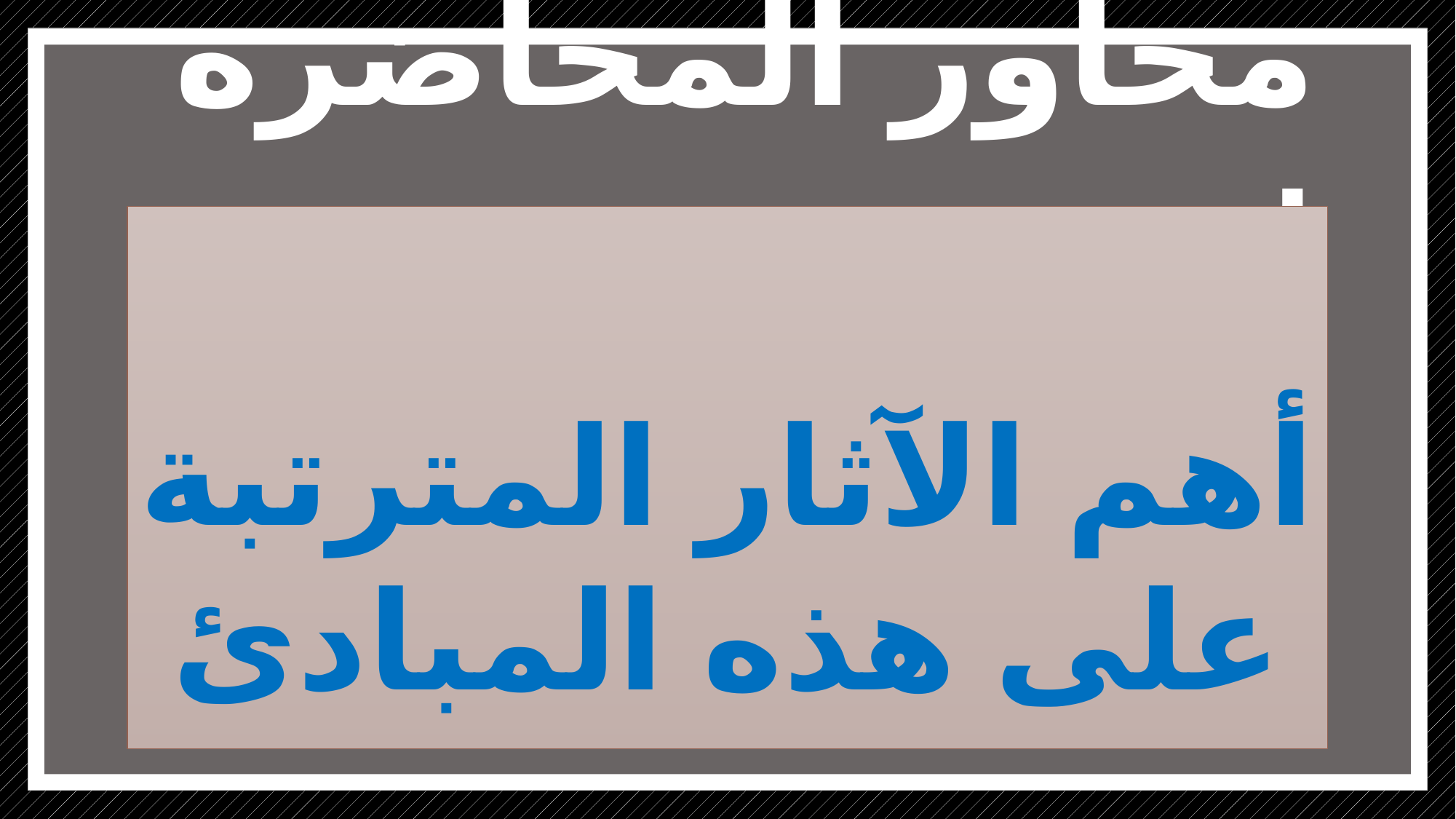

# محاور المحاضرة :

أهم الآثار المترتبة على هذه المبادئ